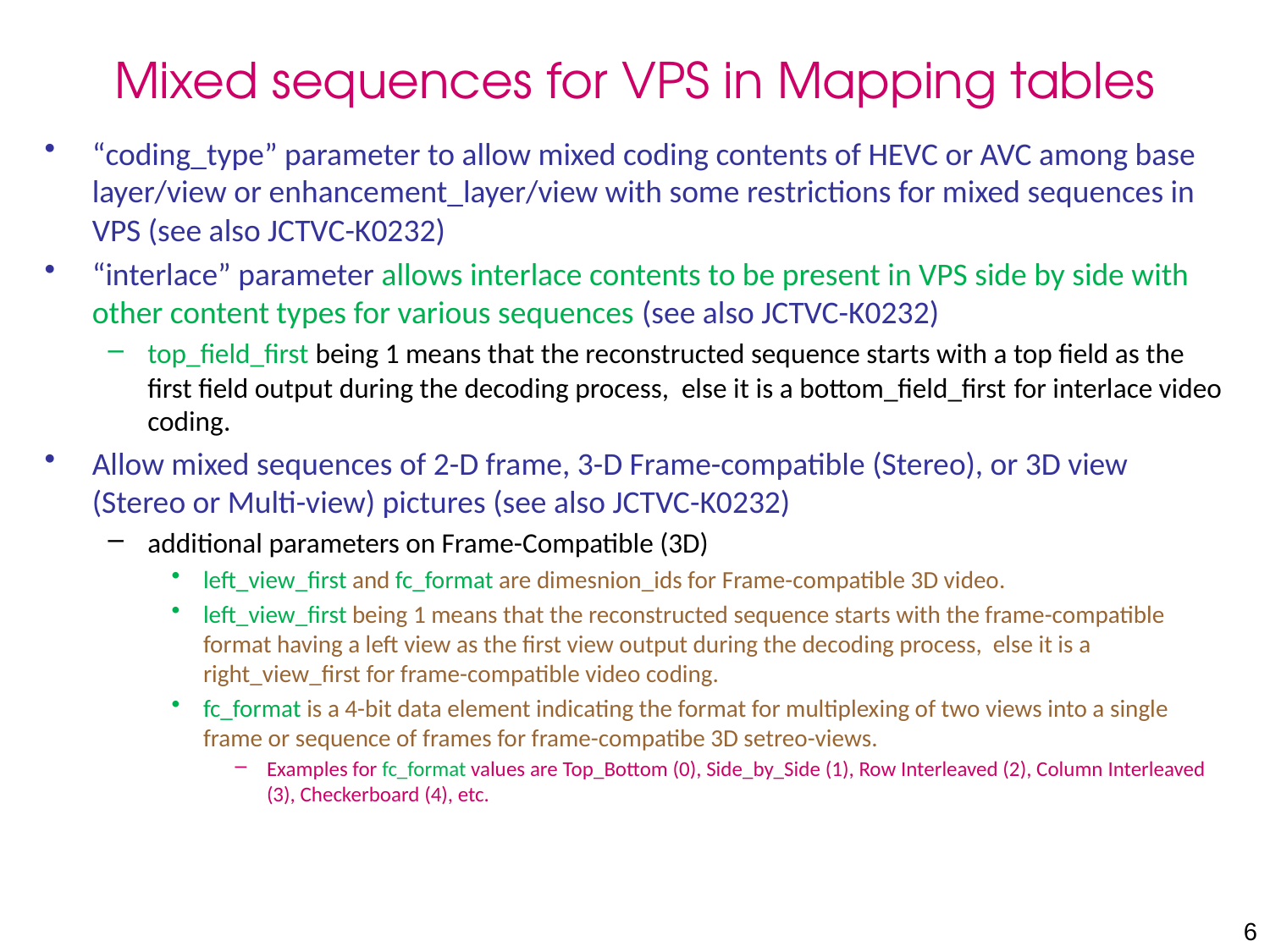

# Mixed sequences for VPS in Mapping tables
“coding_type” parameter to allow mixed coding contents of HEVC or AVC among base layer/view or enhancement_layer/view with some restrictions for mixed sequences in VPS (see also JCTVC-K0232)
“interlace” parameter allows interlace contents to be present in VPS side by side with other content types for various sequences (see also JCTVC-K0232)
top_field_first being 1 means that the reconstructed sequence starts with a top field as the first field output during the decoding process,  else it is a bottom_field_first for interlace video coding.
Allow mixed sequences of 2-D frame, 3-D Frame-compatible (Stereo), or 3D view (Stereo or Multi-view) pictures (see also JCTVC-K0232)
additional parameters on Frame-Compatible (3D)
left_view_first and fc_format are dimesnion_ids for Frame-compatible 3D video.
left_view_first being 1 means that the reconstructed sequence starts with the frame-compatible format having a left view as the first view output during the decoding process,  else it is a right_view_first for frame-compatible video coding.
fc_format is a 4-bit data element indicating the format for multiplexing of two views into a single frame or sequence of frames for frame-compatibe 3D setreo-views.
Examples for fc_format values are Top_Bottom (0), Side_by_Side (1), Row Interleaved (2), Column Interleaved (3), Checkerboard (4), etc.
6